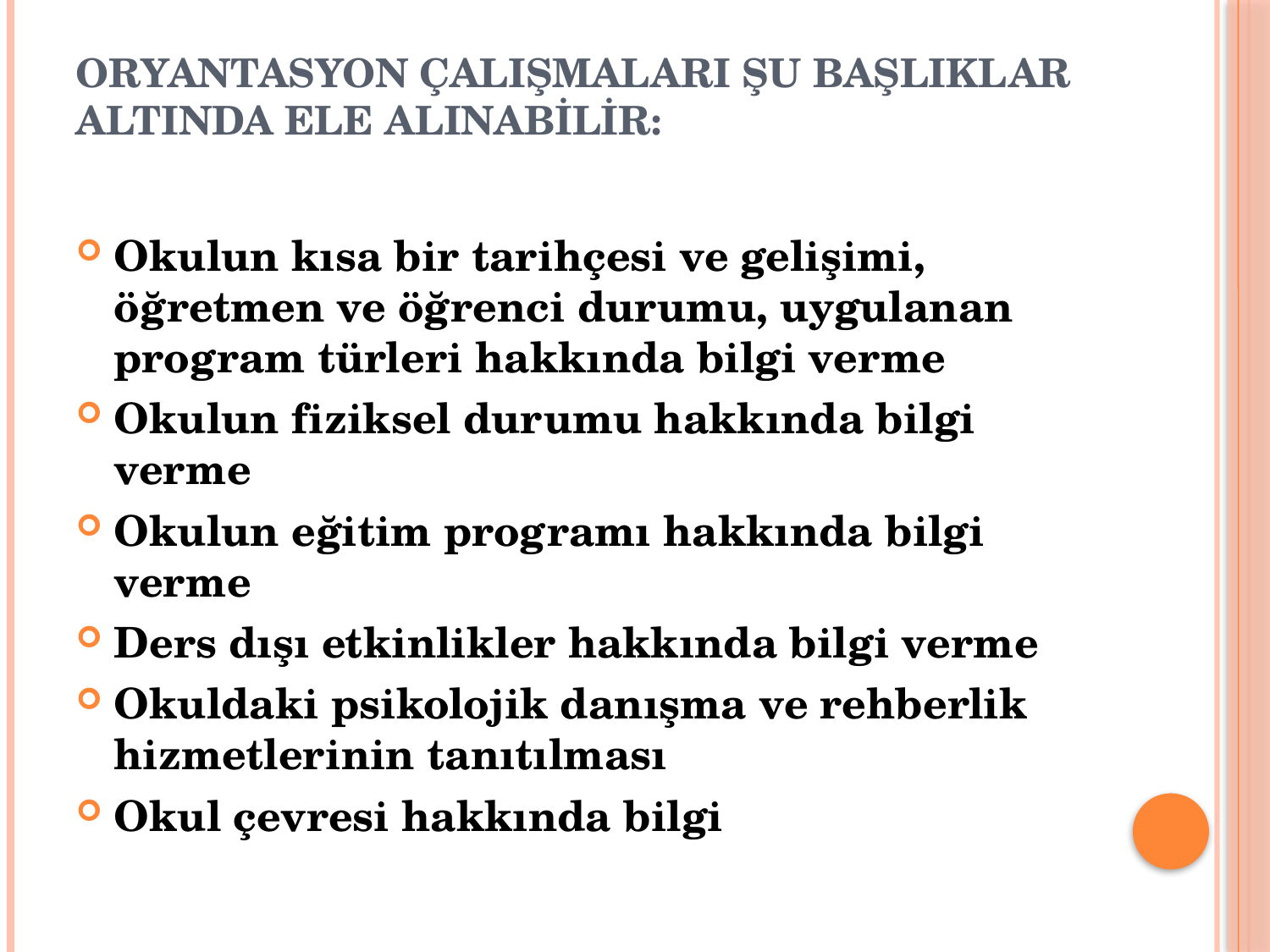

# Oryantasyon çalışmaları şu başlıklar altında ele alınabilir:
Okulun kısa bir tarihçesi ve gelişimi, öğretmen ve öğrenci durumu, uygulanan program türleri hakkında bilgi verme
Okulun fiziksel durumu hakkında bilgi verme
Okulun eğitim programı hakkında bilgi verme
Ders dışı etkinlikler hakkında bilgi verme
Okuldaki psikolojik danışma ve rehberlik hizmetlerinin tanıtılması
Okul çevresi hakkında bilgi